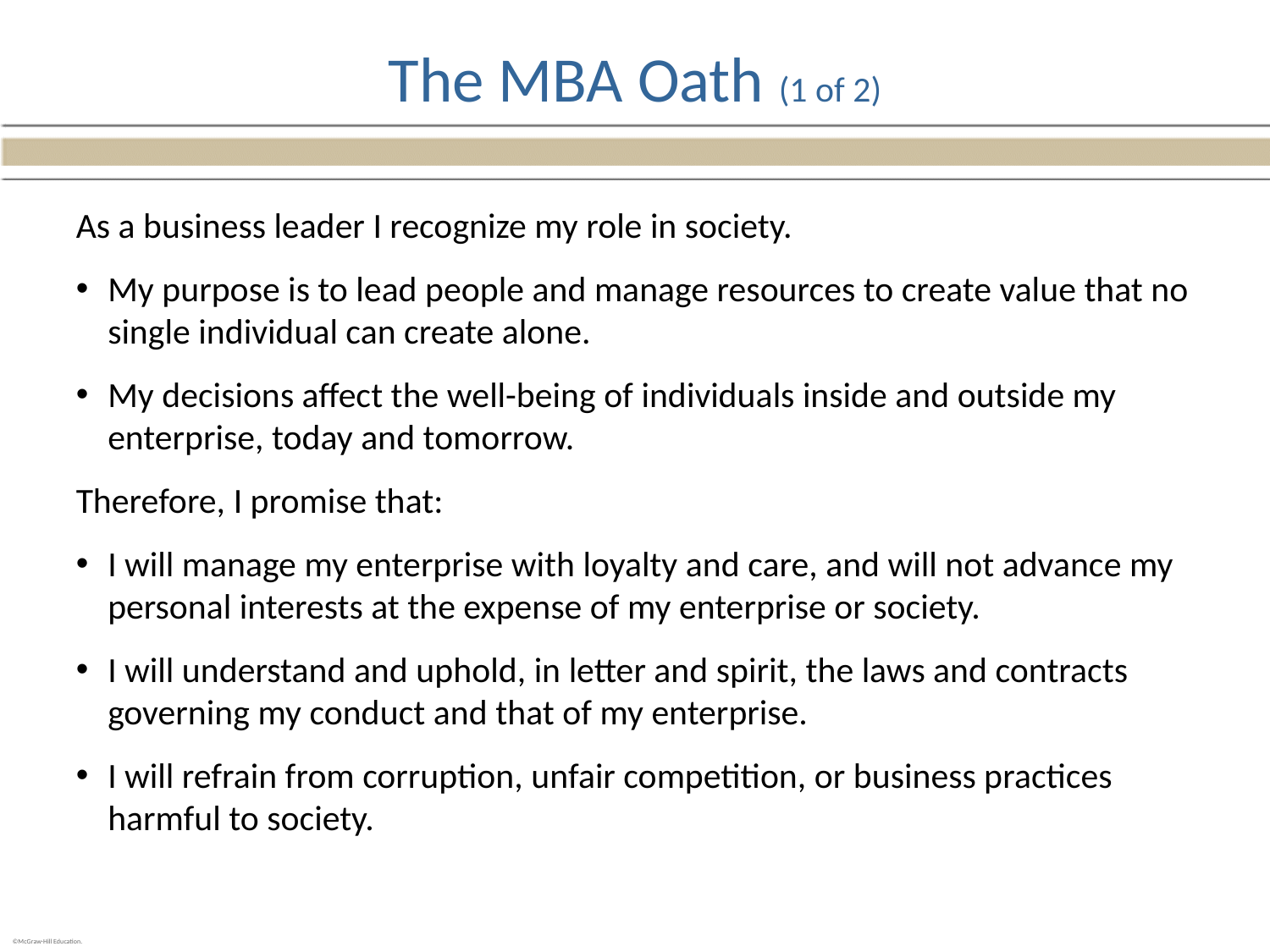

# The MBA Oath (1 of 2)
As a business leader I recognize my role in society.
My purpose is to lead people and manage resources to create value that no single individual can create alone.
My decisions affect the well-being of individuals inside and outside my enterprise, today and tomorrow.
Therefore, I promise that:
I will manage my enterprise with loyalty and care, and will not advance my personal interests at the expense of my enterprise or society.
I will understand and uphold, in letter and spirit, the laws and contracts governing my conduct and that of my enterprise.
I will refrain from corruption, unfair competition, or business practices harmful to society.